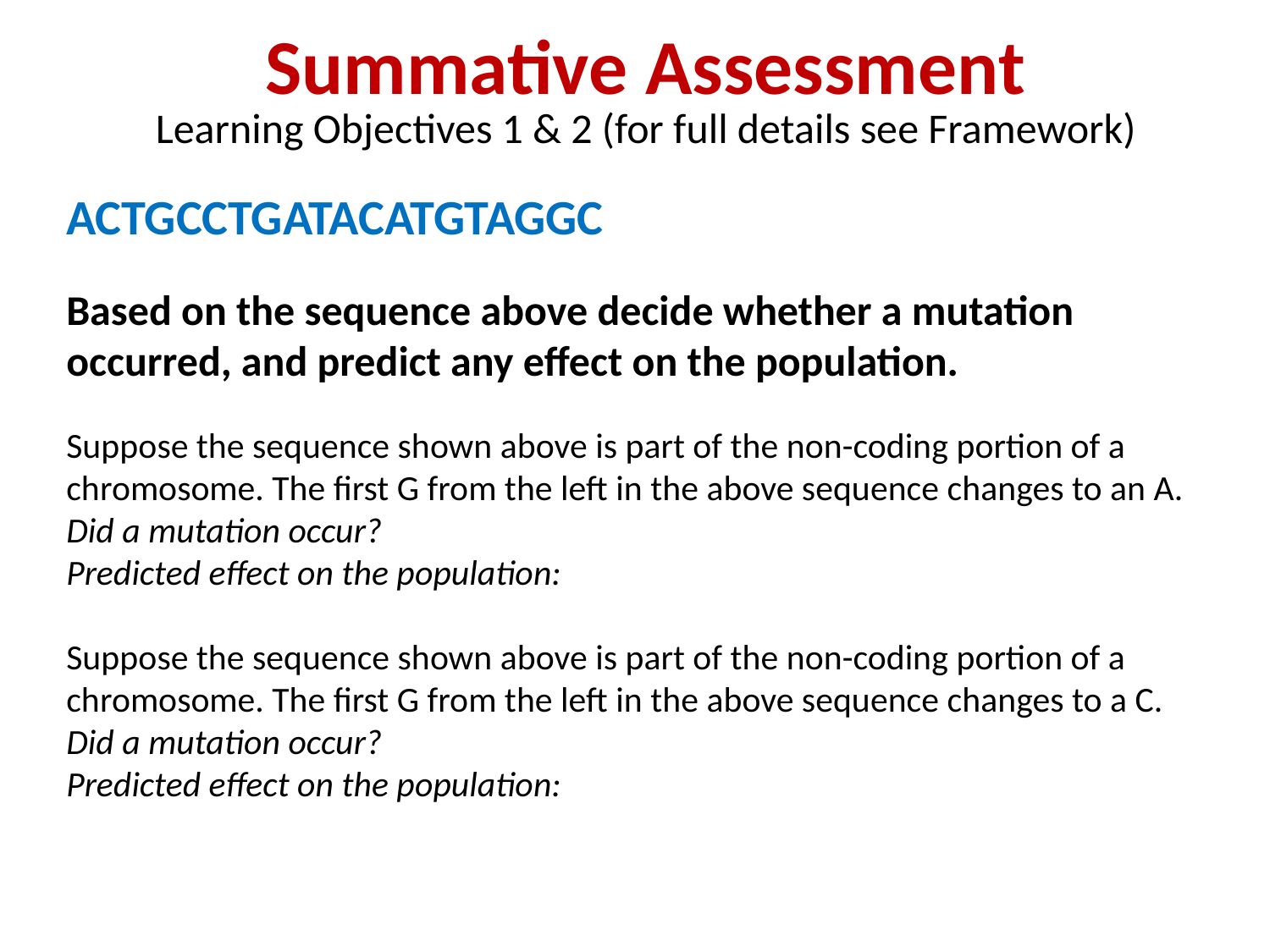

Summative Assessment
Learning Objectives 1 & 2 (for full details see Framework)
ACTGCCTGATACATGTAGGC

Based on the sequence above decide whether a mutation occurred, and predict any effect on the population.

Suppose the sequence shown above is part of the non-coding portion of a chromosome. The first G from the left in the above sequence changes to an A.
Did a mutation occur?
Predicted effect on the population:

Suppose the sequence shown above is part of the non-coding portion of a chromosome. The first G from the left in the above sequence changes to a C.
Did a mutation occur?
Predicted effect on the population: